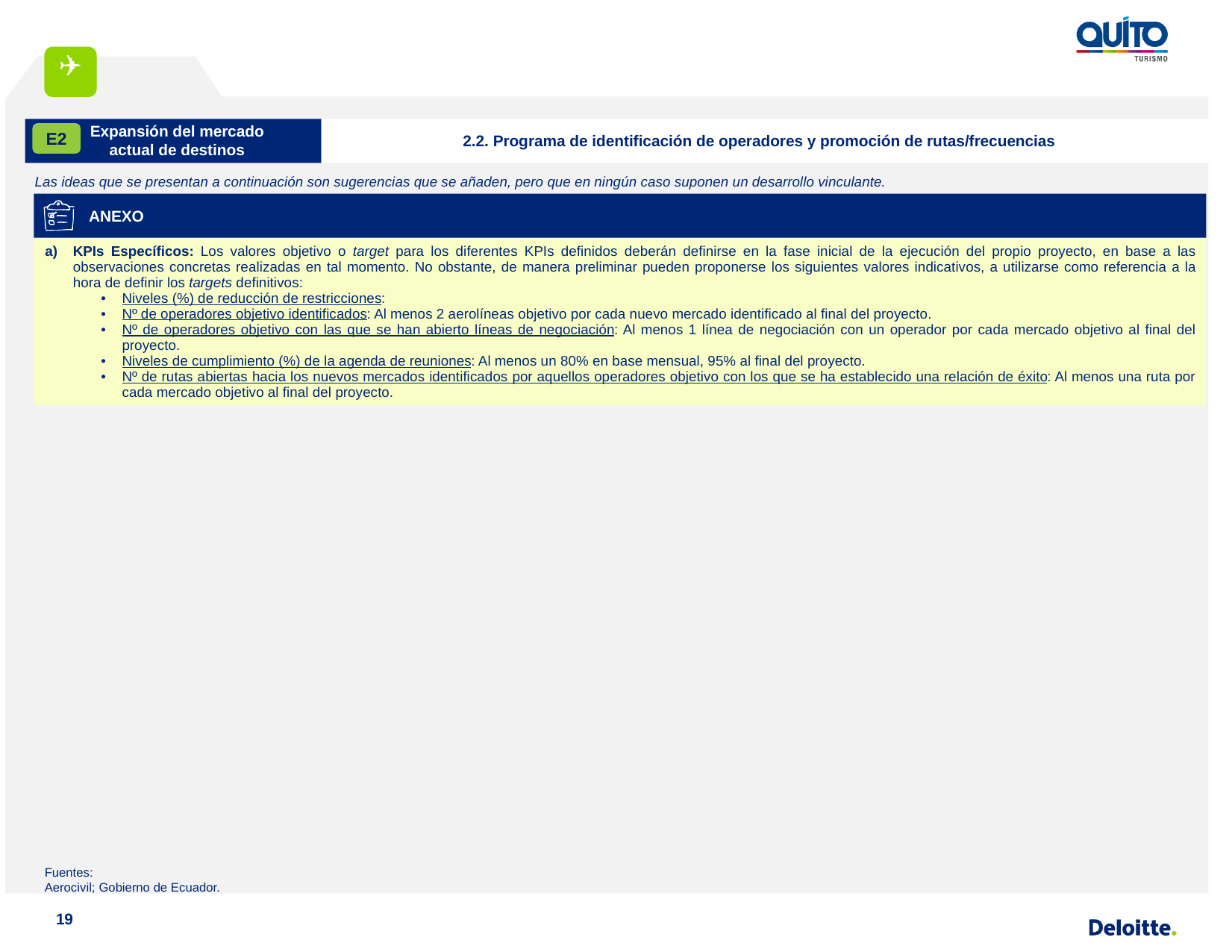

Expansión del mercado actual de destinos

E2
2.2. Programa de identificación de operadores y promoción de rutas/frecuencias
Las ideas que se presentan a continuación son sugerencias que se añaden, pero que en ningún caso suponen un desarrollo vinculante.

ANEXO
| KPIs Específicos: Los valores objetivo o target para los diferentes KPIs definidos deberán definirse en la fase inicial de la ejecución del propio proyecto, en base a las observaciones concretas realizadas en tal momento. No obstante, de manera preliminar pueden proponerse los siguientes valores indicativos, a utilizarse como referencia a la hora de definir los targets definitivos: Niveles (%) de reducción de restricciones: Nº de operadores objetivo identificados: Al menos 2 aerolíneas objetivo por cada nuevo mercado identificado al final del proyecto. Nº de operadores objetivo con las que se han abierto líneas de negociación: Al menos 1 línea de negociación con un operador por cada mercado objetivo al final del proyecto. Niveles de cumplimiento (%) de la agenda de reuniones: Al menos un 80% en base mensual, 95% al final del proyecto. Nº de rutas abiertas hacia los nuevos mercados identificados por aquellos operadores objetivo con los que se ha establecido una relación de éxito: Al menos una ruta por cada mercado objetivo al final del proyecto. |
| --- |
Fuentes:
Aerocivil; Gobierno de Ecuador.
19